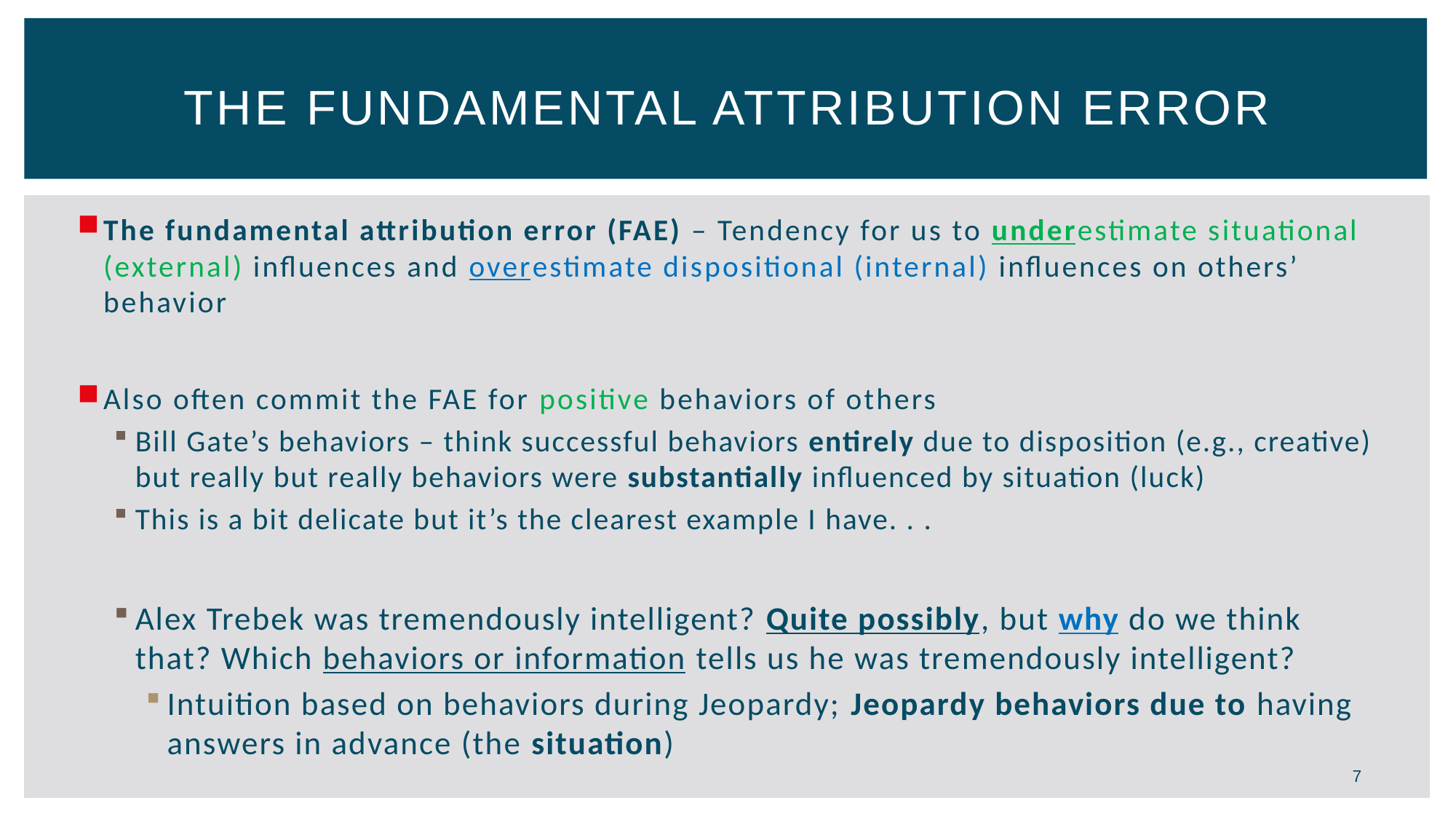

# The Fundamental Attribution Error
The fundamental attribution error (FAE) – Tendency for us to underestimate situational (external) influences and overestimate dispositional (internal) influences on others’ behavior

Also often commit the FAE for positive behaviors of others
Bill Gate’s behaviors – think successful behaviors entirely due to disposition (e.g., creative) but really but really behaviors were substantially influenced by situation (luck)
This is a bit delicate but it’s the clearest example I have. . .

Alex Trebek was tremendously intelligent? Quite possibly, but why do we think that? Which behaviors or information tells us he was tremendously intelligent?
Intuition based on behaviors during Jeopardy; Jeopardy behaviors due to having answers in advance (the situation)

7